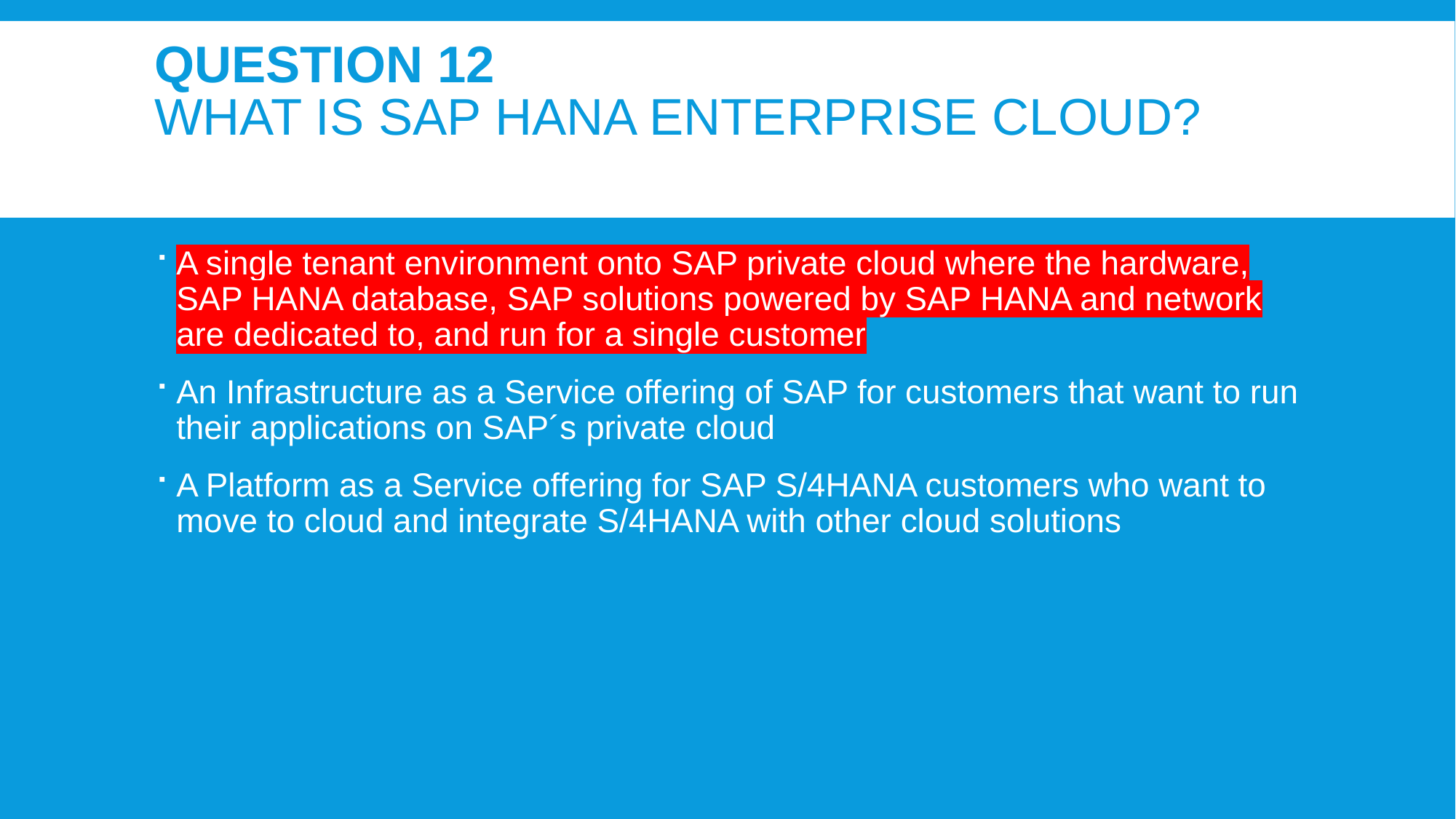

# Question 12 What is SAP HANA Enterprise Cloud?
A single tenant environment onto SAP private cloud where the hardware, SAP HANA database, SAP solutions powered by SAP HANA and network are dedicated to, and run for a single customer
An Infrastructure as a Service offering of SAP for customers that want to run their applications on SAP´s private cloud
A Platform as a Service offering for SAP S/4HANA customers who want to move to cloud and integrate S/4HANA with other cloud solutions